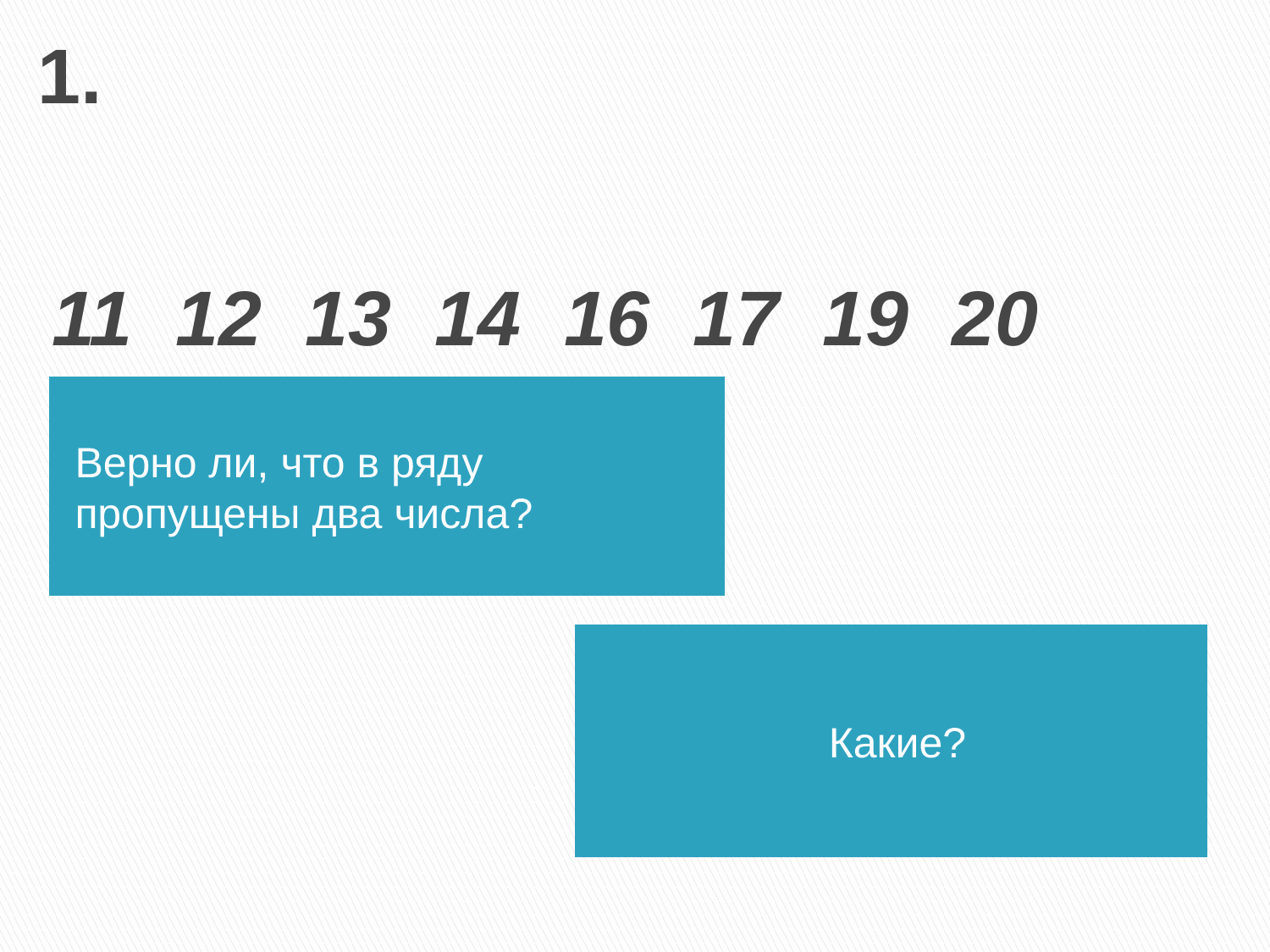

1.
# 11  12  13  14  16  17  19  20
Верно ли, что в ряду пропущены два числа?
Какие?